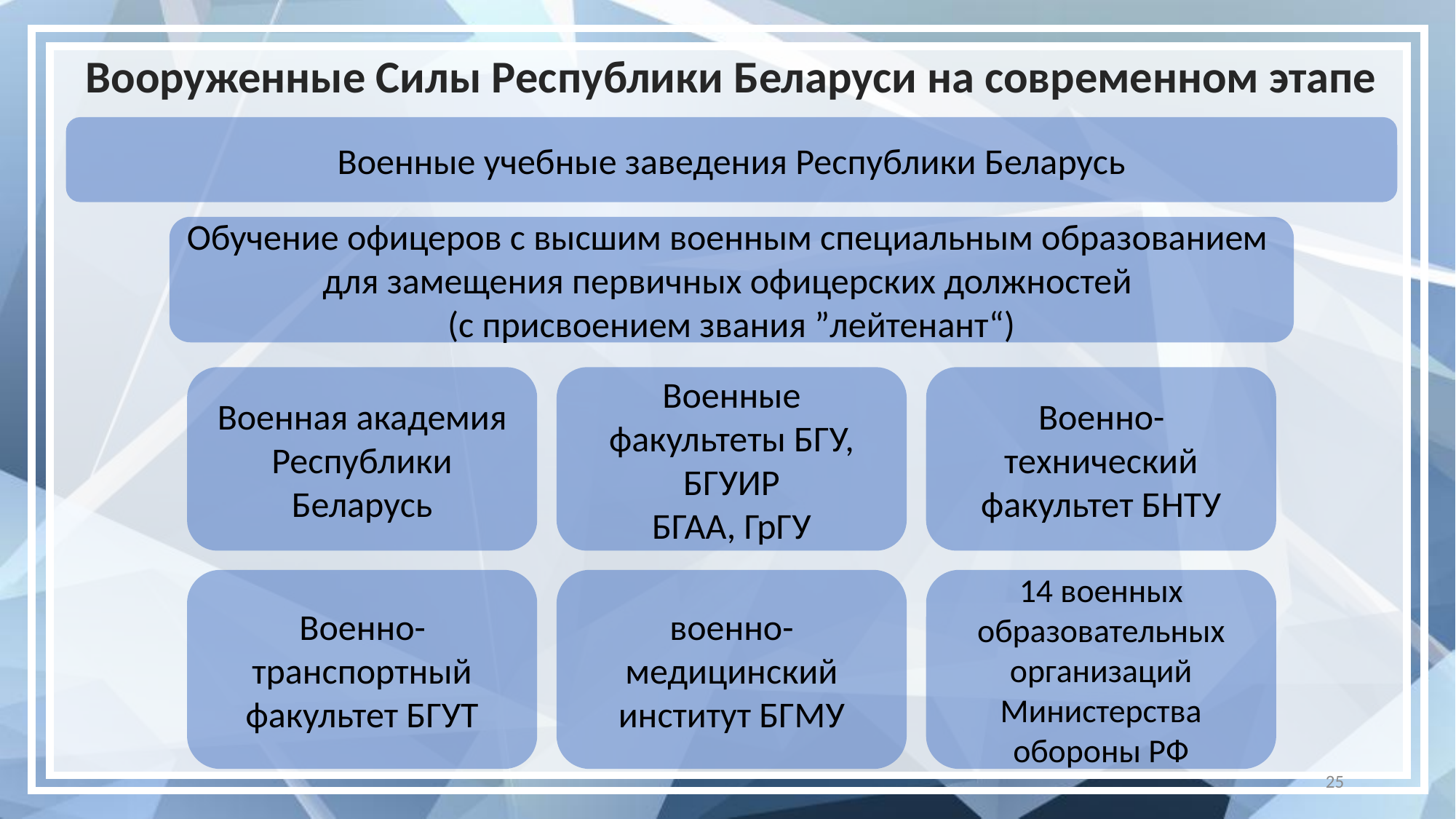

# Вооруженные Силы Республики Беларуси на современном этапе
Военные учебные заведения Республики Беларусь
Обучение офицеров с высшим военным специальным образованием
для замещения первичных офицерских должностей
(с присвоением звания ”лейтенант“)
Военная академия Республики Беларусь
Военные факультеты БГУ, БГУИР
БГАА, ГрГУ
Военно-технический факультет БНТУ
14 военных образовательных организаций Министерства обороны РФ
Военно-транспортный факультет БГУТ
военно-медицинский институт БГМУ
25